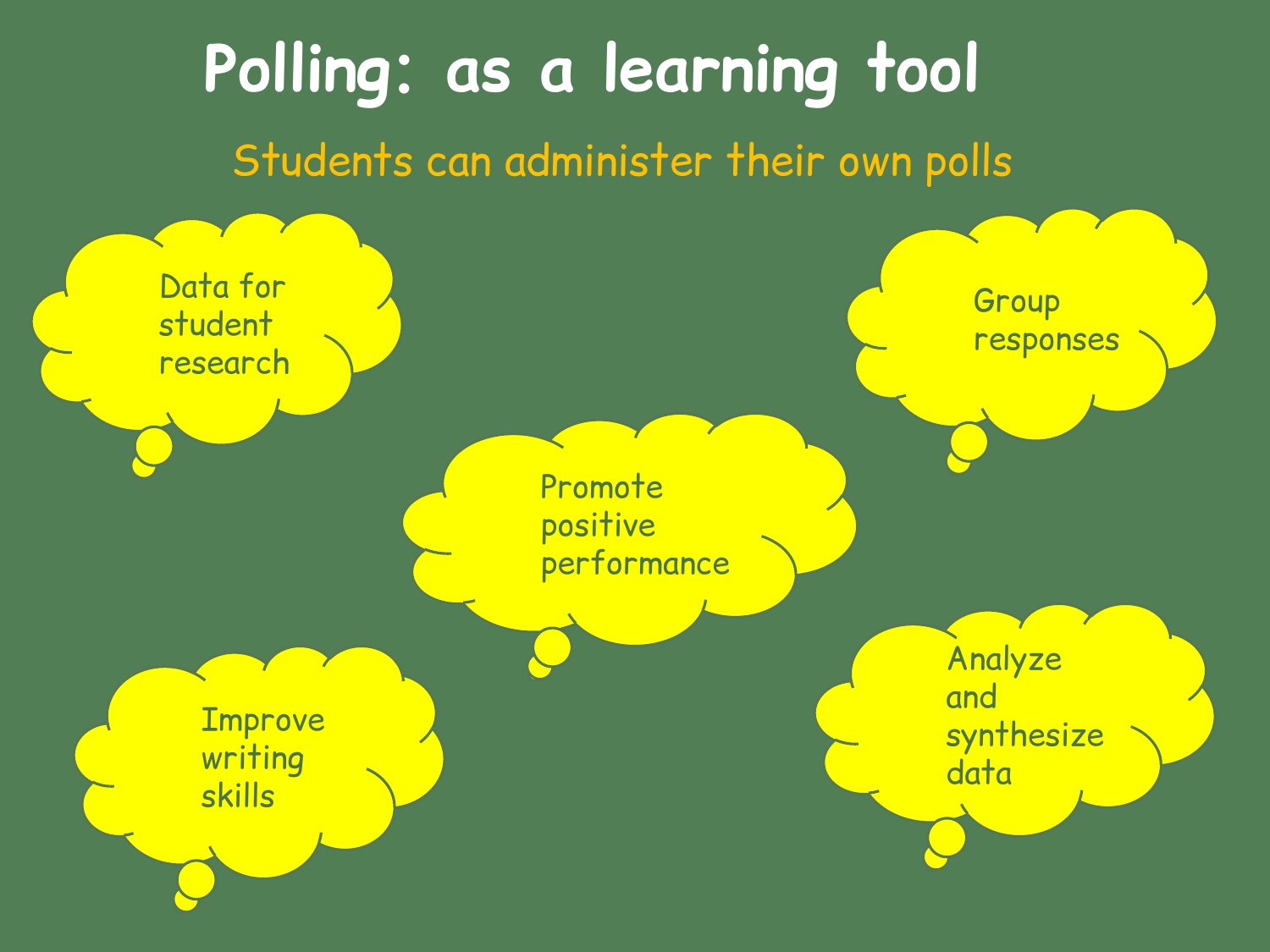

# Polling: as a learning tool
Students can administer their own polls
Group responses
Data for student research
Promote positive performance
Analyze and synthesize
data
Improve writing skills